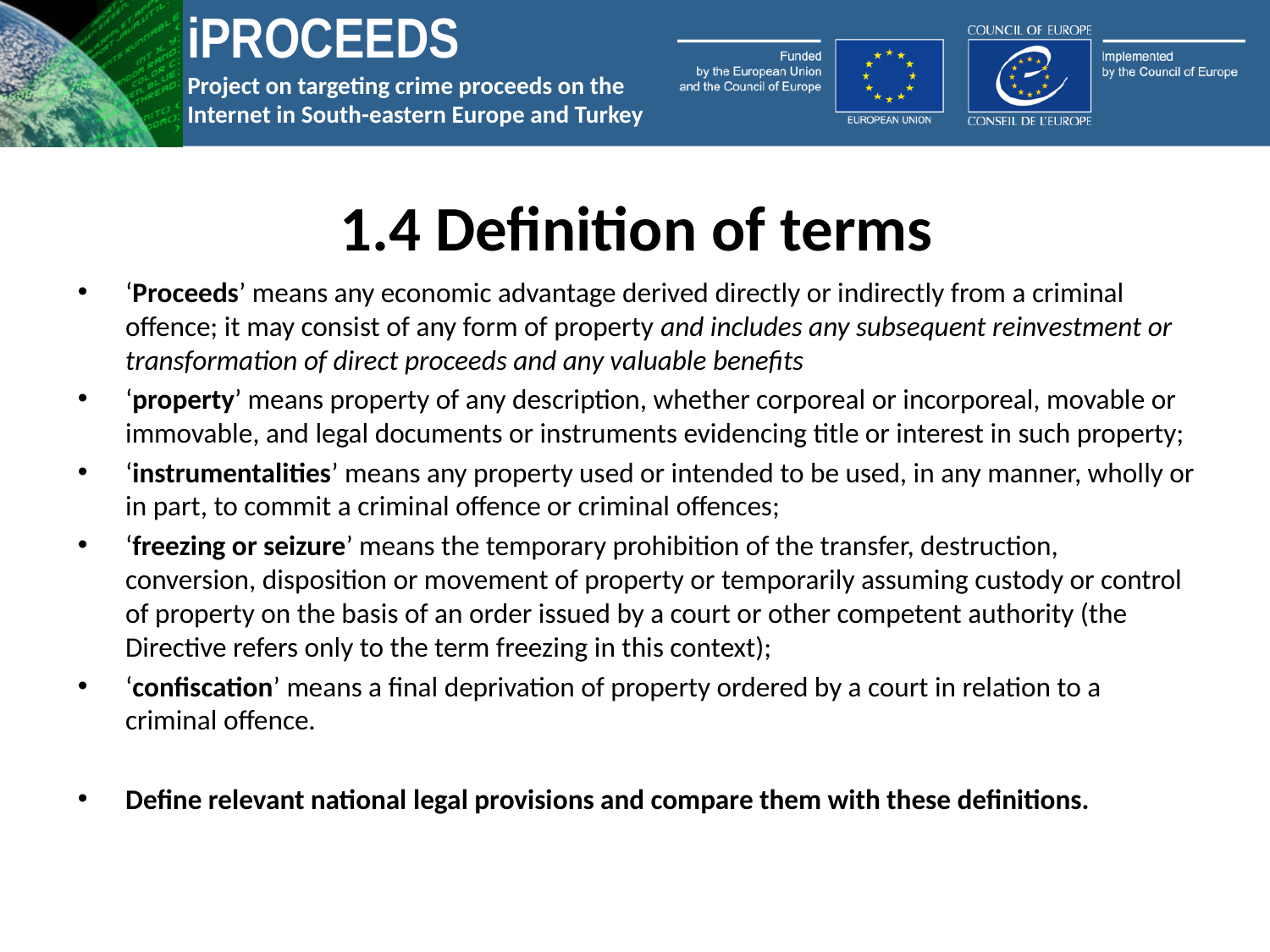

# 1.4 Definition of terms
‘Proceeds’ means any economic advantage derived directly or indirectly from a criminal offence; it may consist of any form of property and includes any subsequent reinvestment or transformation of direct proceeds and any valuable benefits
‘property’ means property of any description, whether corporeal or incorporeal, movable or immovable, and legal documents or instruments evidencing title or interest in such property;
‘instrumentalities’ means any property used or intended to be used, in any manner, wholly or in part, to commit a criminal offence or criminal offences;
‘freezing or seizure’ means the temporary prohibition of the transfer, destruction, conversion, disposition or movement of property or temporarily assuming custody or control of property on the basis of an order issued by a court or other competent authority (the Directive refers only to the term freezing in this context);
‘confiscation’ means a final deprivation of property ordered by a court in relation to a criminal offence.

Define relevant national legal provisions and compare them with these definitions.